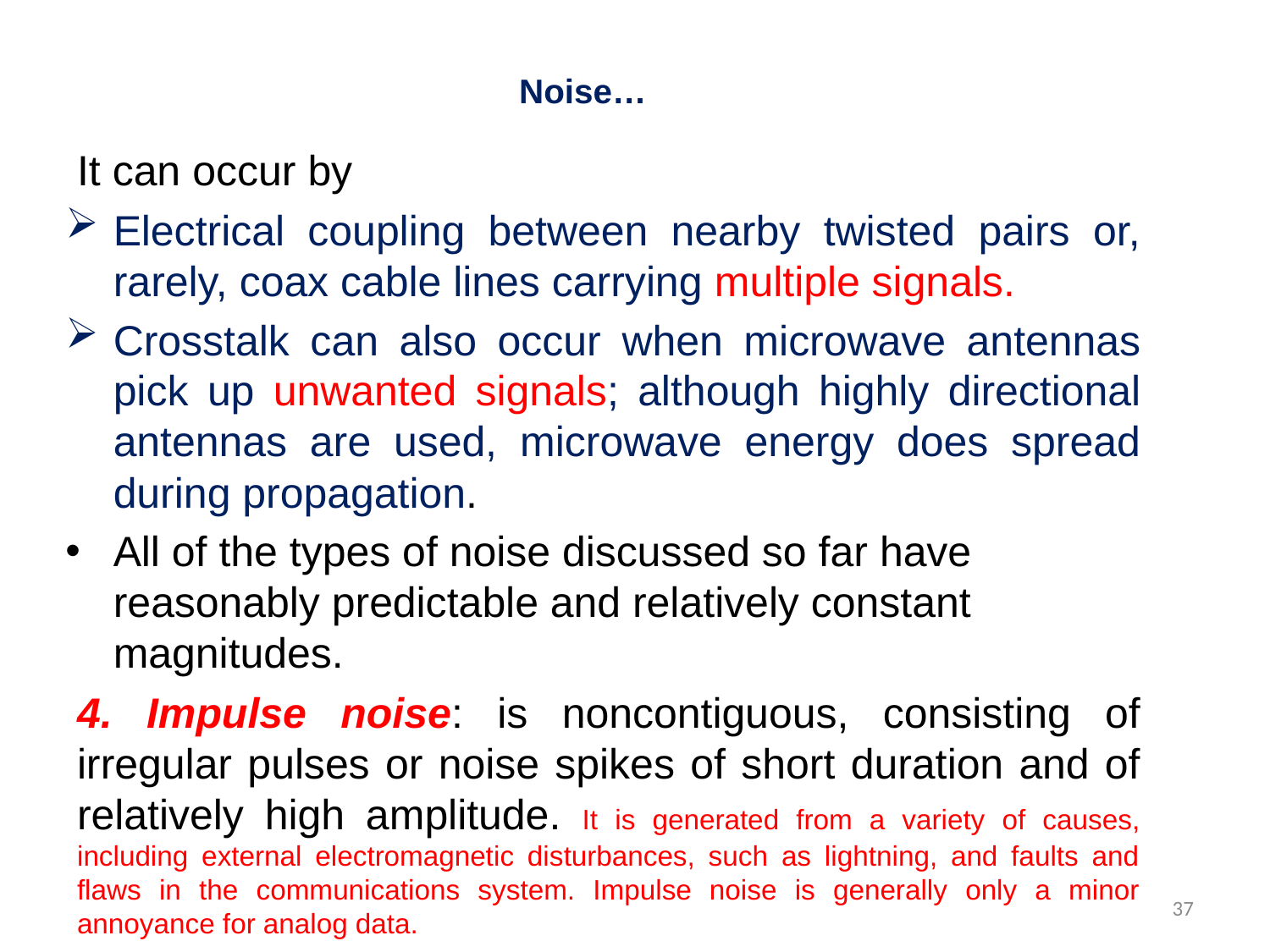

# Noise…
It can occur by
Electrical coupling between nearby twisted pairs or, rarely, coax cable lines carrying multiple signals.
Crosstalk can also occur when microwave antennas pick up unwanted signals; although highly directional antennas are used, microwave energy does spread during propagation.
All of the types of noise discussed so far have reasonably predictable and relatively constant magnitudes.
4. Impulse noise: is noncontiguous, consisting of irregular pulses or noise spikes of short duration and of relatively high amplitude. It is generated from a variety of causes, including external electromagnetic disturbances, such as lightning, and faults and flaws in the communications system. Impulse noise is generally only a minor annoyance for analog data.

37